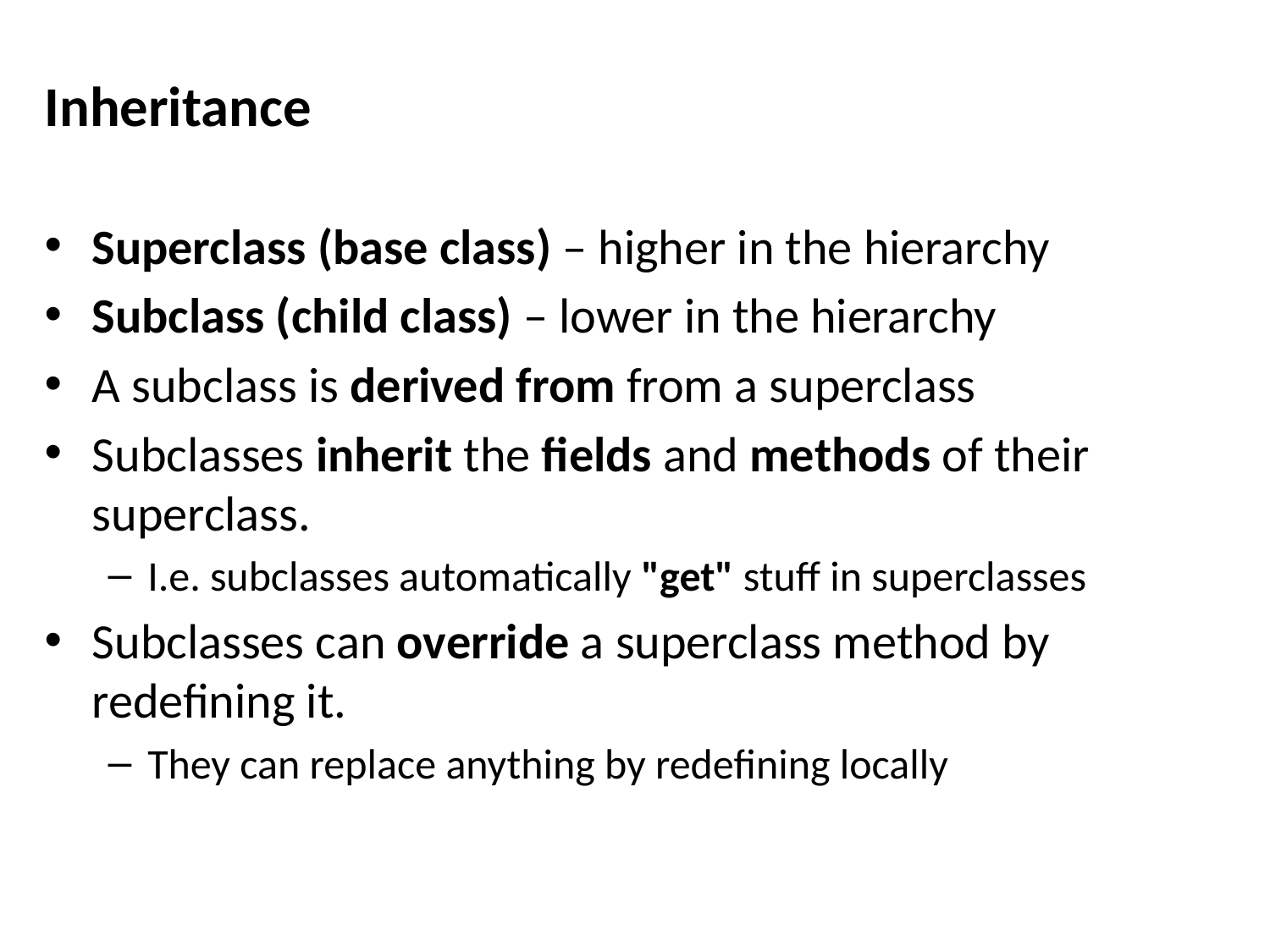

Inheritance

Superclass (base class) – higher in the hierarchy
Subclass (child class) – lower in the hierarchy
A subclass is derived from from a superclass
Subclasses inherit the fields and methods of their superclass.
I.e. subclasses automatically "get" stuff in superclasses
Subclasses can override a superclass method by redefining it.
They can replace anything by redefining locally